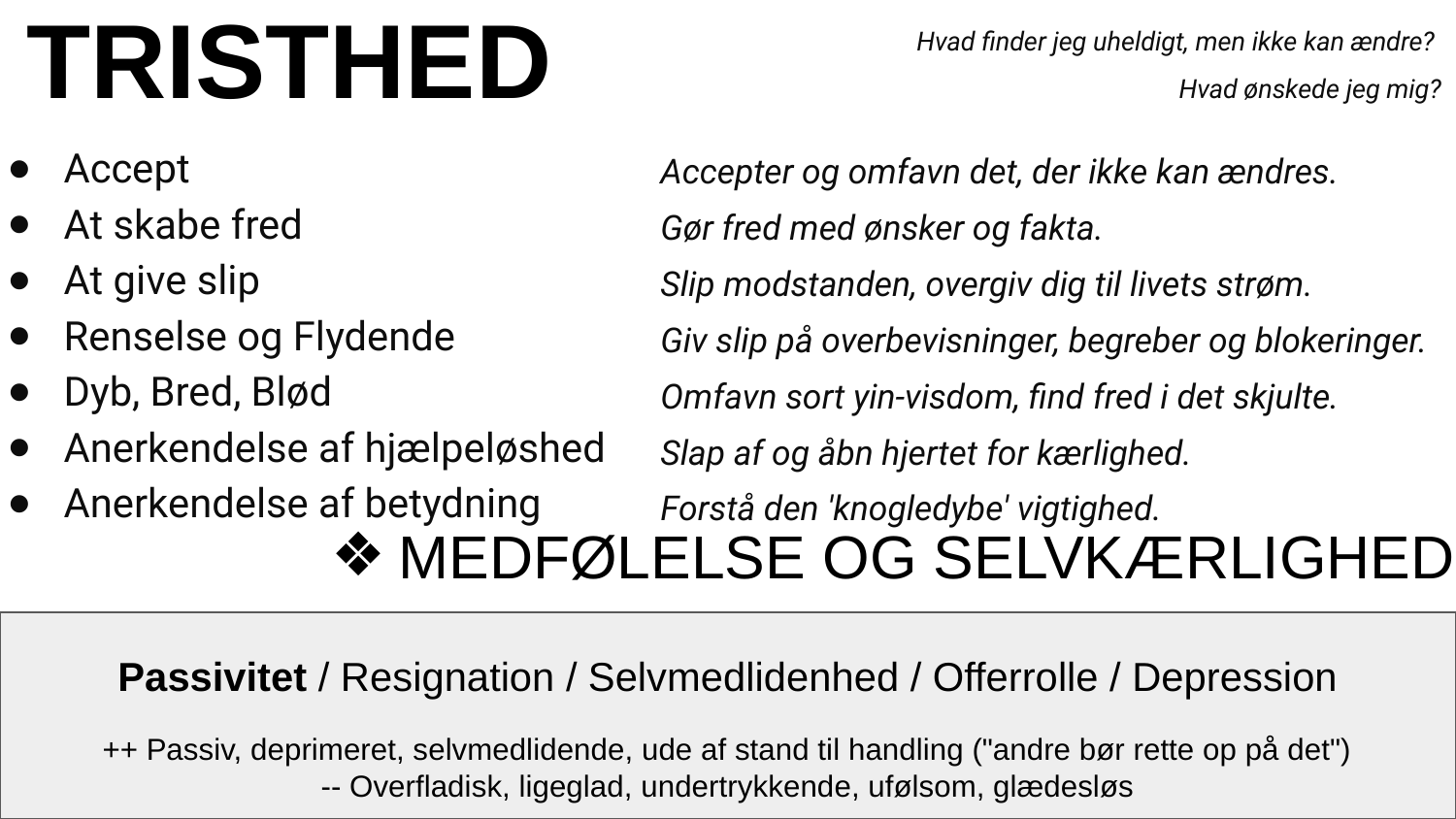

# TRISTHED
Hvad finder jeg uheldigt, men ikke kan ændre?
Hvad ønskede jeg mig?
Accept
At skabe fred
At give slip
Renselse og Flydende
Dyb, Bred, Blød
Anerkendelse af hjælpeløshed
Anerkendelse af betydning
Accepter og omfavn det, der ikke kan ændres.
Gør fred med ønsker og fakta.
Slip modstanden, overgiv dig til livets strøm.
Giv slip på overbevisninger, begreber og blokeringer.
Omfavn sort yin-visdom, find fred i det skjulte.
Slap af og åbn hjertet for kærlighed.
Forstå den 'knogledybe' vigtighed.
MEDFØLELSE OG SELVKÆRLIGHED

Passivitet / Resignation / Selvmedlidenhed / Offerrolle / Depression
++ Passiv, deprimeret, selvmedlidende, ude af stand til handling ("andre bør rette op på det")
-- Overfladisk, ligeglad, undertrykkende, ufølsom, glædesløs